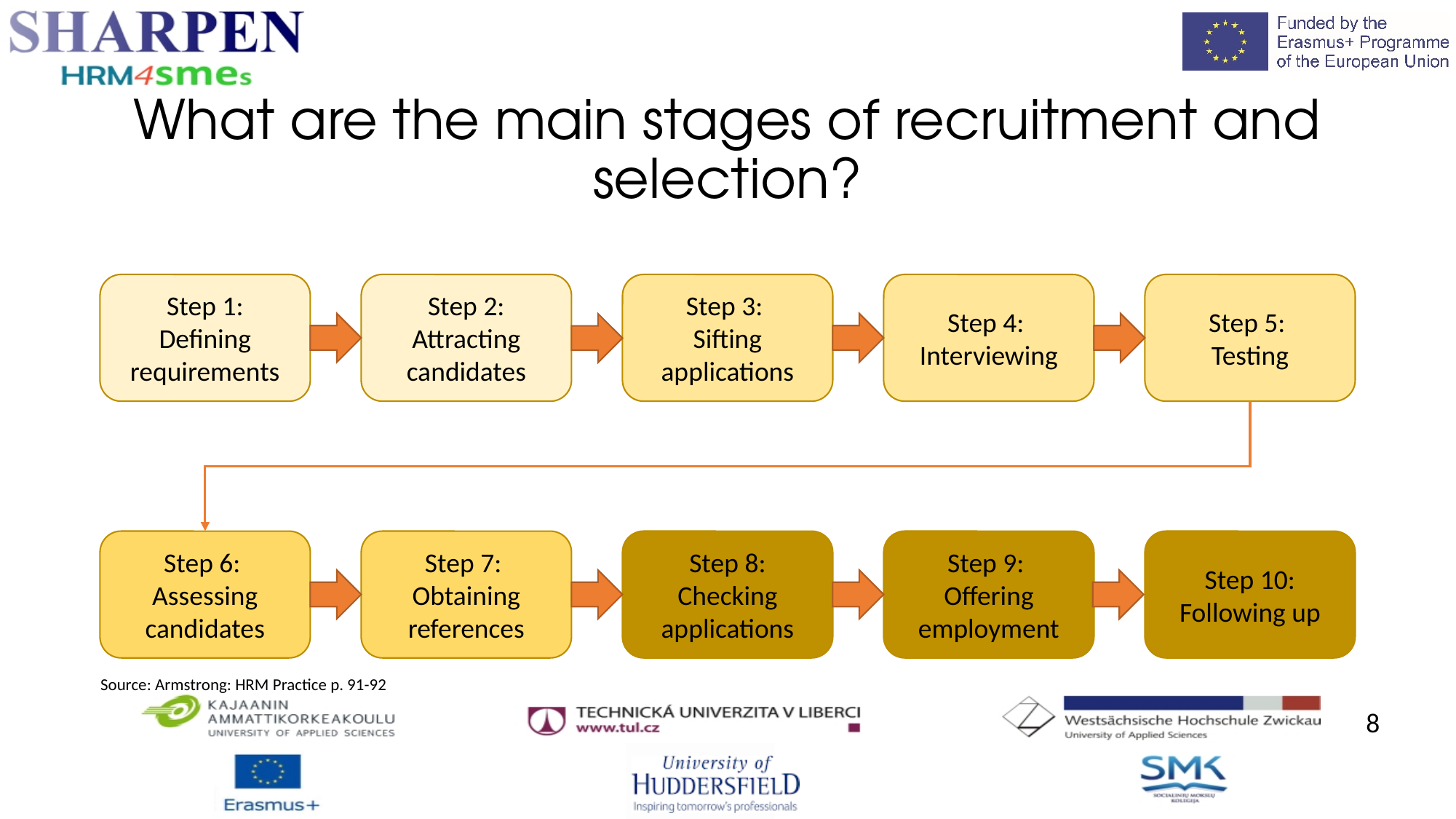

What are the main stages of recruitment and selection?
Step 5:
Testing
Step 4:
Interviewing
Step 2: Attracting candidates
Step 1:
Defining requirements
Step 3:
Sifting applications

Step 8: Checking applications
Step 10:
Following up
Step 9:
Offering employment
Step 6:
Assessing candidates
Step 7:
Obtaining references

Source: Armstrong: HRM Practice p. 91-92
8